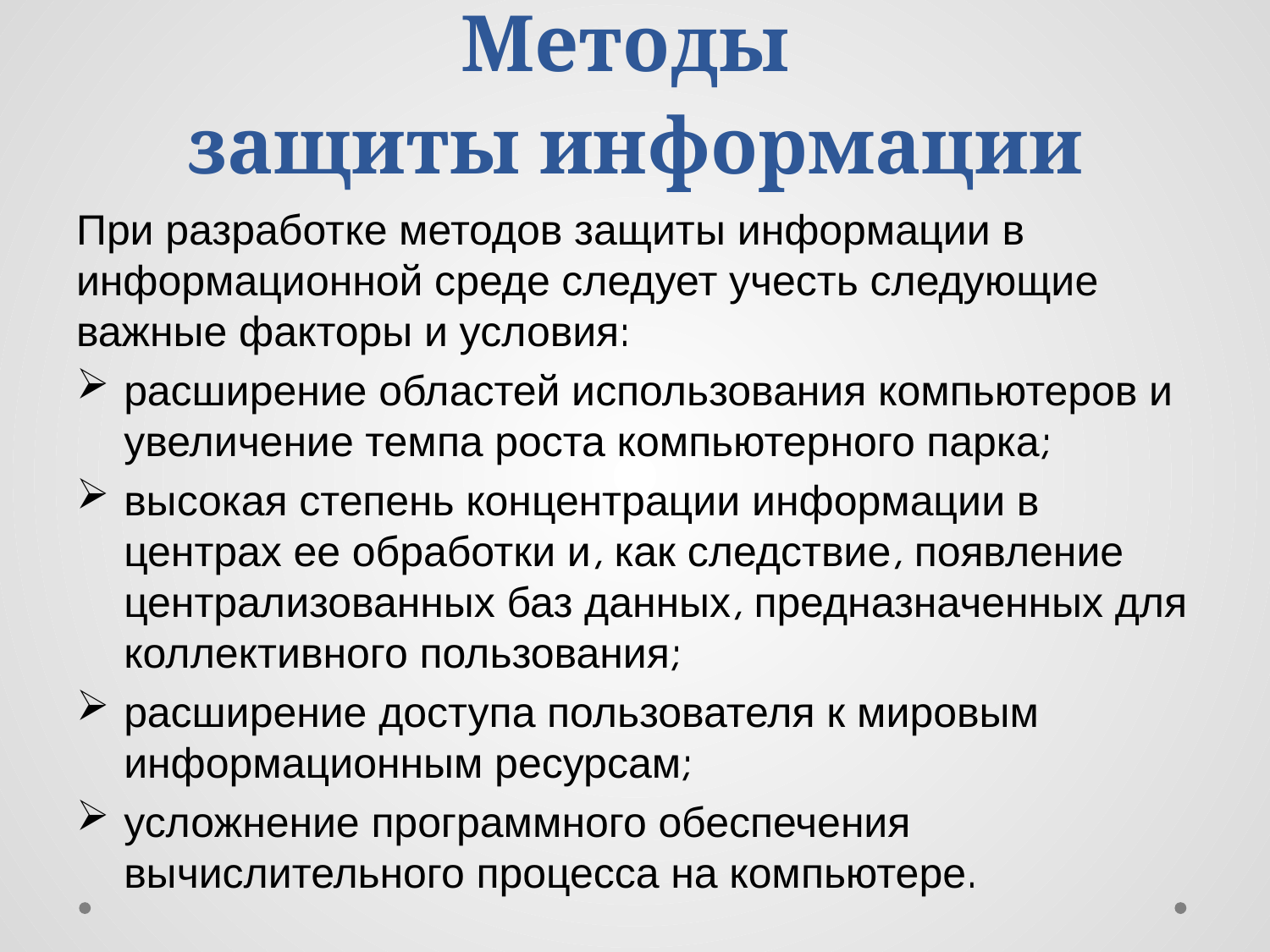

# Методы защиты информации
При разработке методов защиты информации в информационной среде следует учесть следующие важные факторы и условия:
расширение областей использования компьютеров и увеличение темпа роста компьютерного парка;
высокая степень концентрации информации в центрах ее обработки и, как следствие, появление централизованных баз данных, предназначенных для коллективного пользования;
расширение доступа пользователя к мировым информационным ресурсам;
усложнение программного обеспечения вычислительного процесса на компьютере.